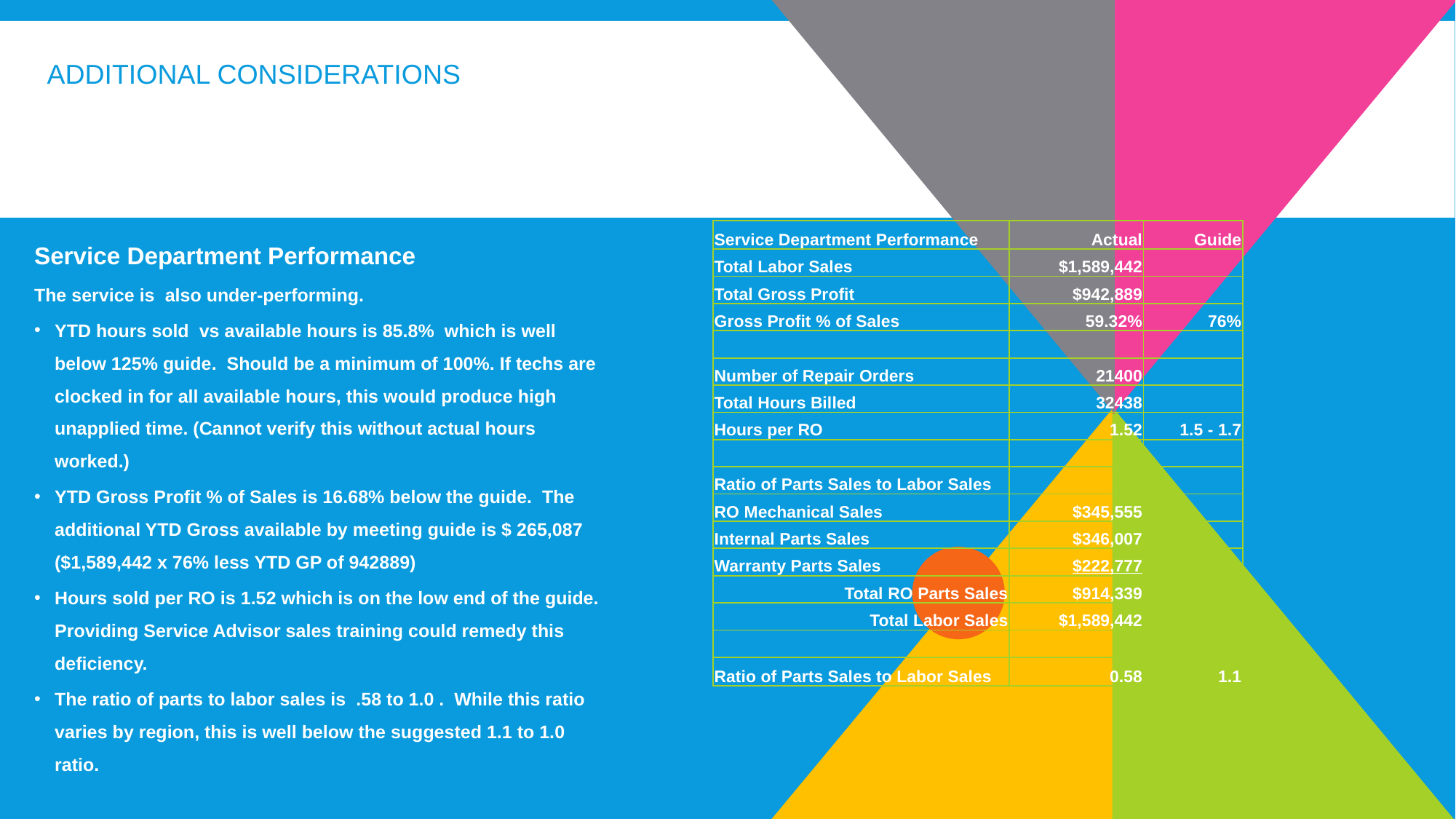

# ADDITIONAL CONSIDERATIONS Considerations:
Service Department Performance
The service is  also under-performing.
YTD hours sold  vs available hours is 85.8%  which is well below 125% guide.  Should be a minimum of 100%. If techs are clocked in for all available hours, this would produce high unapplied time. (Cannot verify this without actual hours worked.)
YTD Gross Profit % of Sales is 16.68% below the guide.  The additional YTD Gross available by meeting guide is $ 265,087 ($1,589,442 x 76% less YTD GP of 942889)
Hours sold per RO is 1.52 which is on the low end of the guide.  Providing Service Advisor sales training could remedy this deficiency.
The ratio of parts to labor sales is  .58 to 1.0 .  While this ratio varies by region, this is well below the suggested 1.1 to 1.0 ratio.

| Service Department Performance | Actual | Guide |
| --- | --- | --- |
| Total Labor Sales | $1,589,442 |  |
| Total Gross Profit | $942,889 |  |
| Gross Profit % of Sales | 59.32% | 76% |
|  |  |  |
| Number of Repair Orders | 21400 |  |
| Total Hours Billed | 32438 |  |
| Hours per RO | 1.52 | 1.5 - 1.7 |
|  |  |  |
| Ratio of Parts Sales to Labor Sales |  |  |
| RO Mechanical Sales | $345,555 |  |
| Internal Parts Sales | $346,007 |  |
| Warranty Parts Sales | $222,777 |  |
| Total RO Parts Sales | $914,339 |  |
| Total Labor Sales | $1,589,442 |  |
|  |  |  |
| Ratio of Parts Sales to Labor Sales | 0.58 | 1.1 |